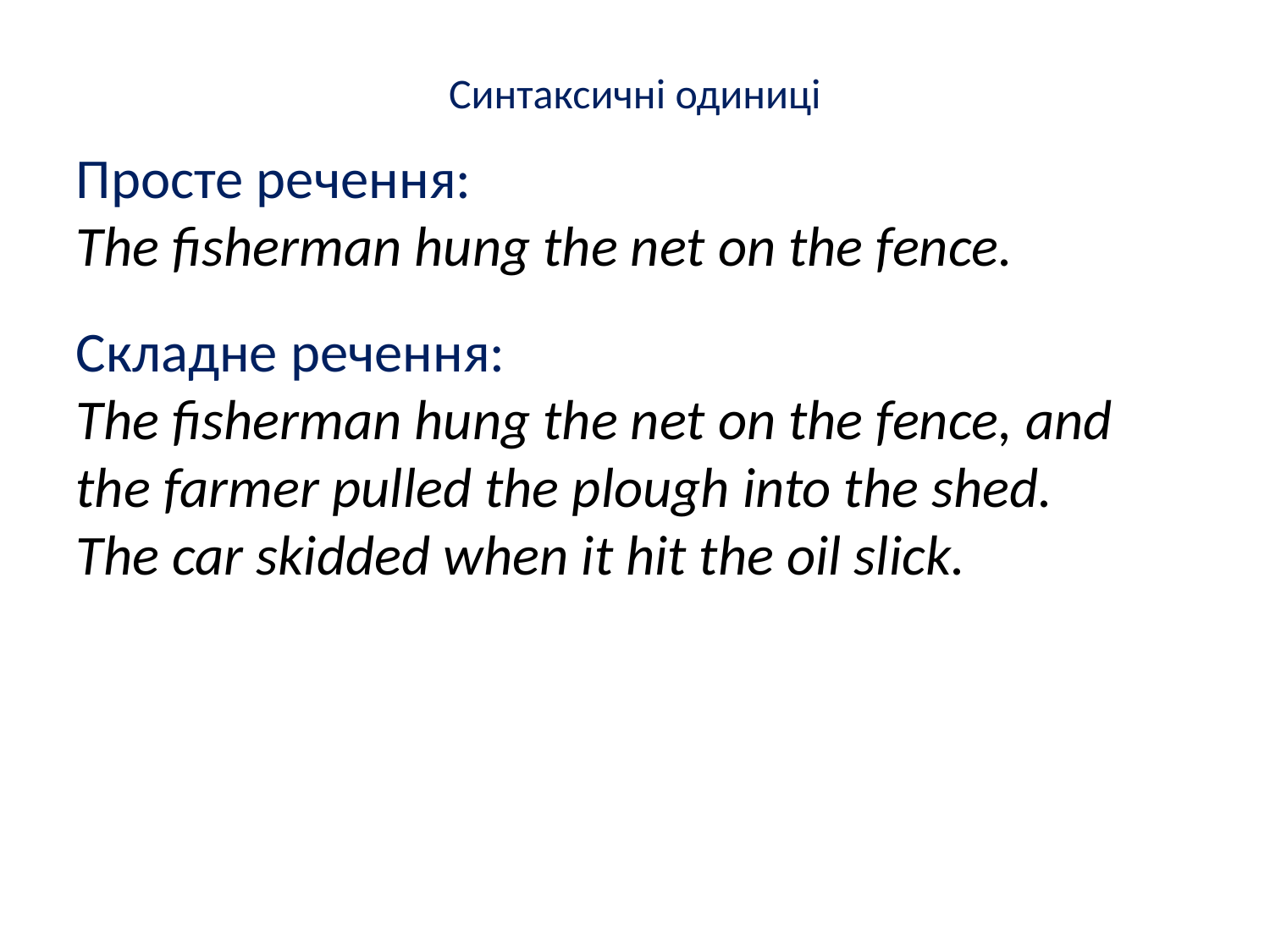

Синтаксичні одиниці
Просте речення:
The fisherman hung the net on the fence.

Складне речення:
The fisherman hung the net on the fence, and the farmer pulled the plough into the shed.
The car skidded when it hit the oil slick.